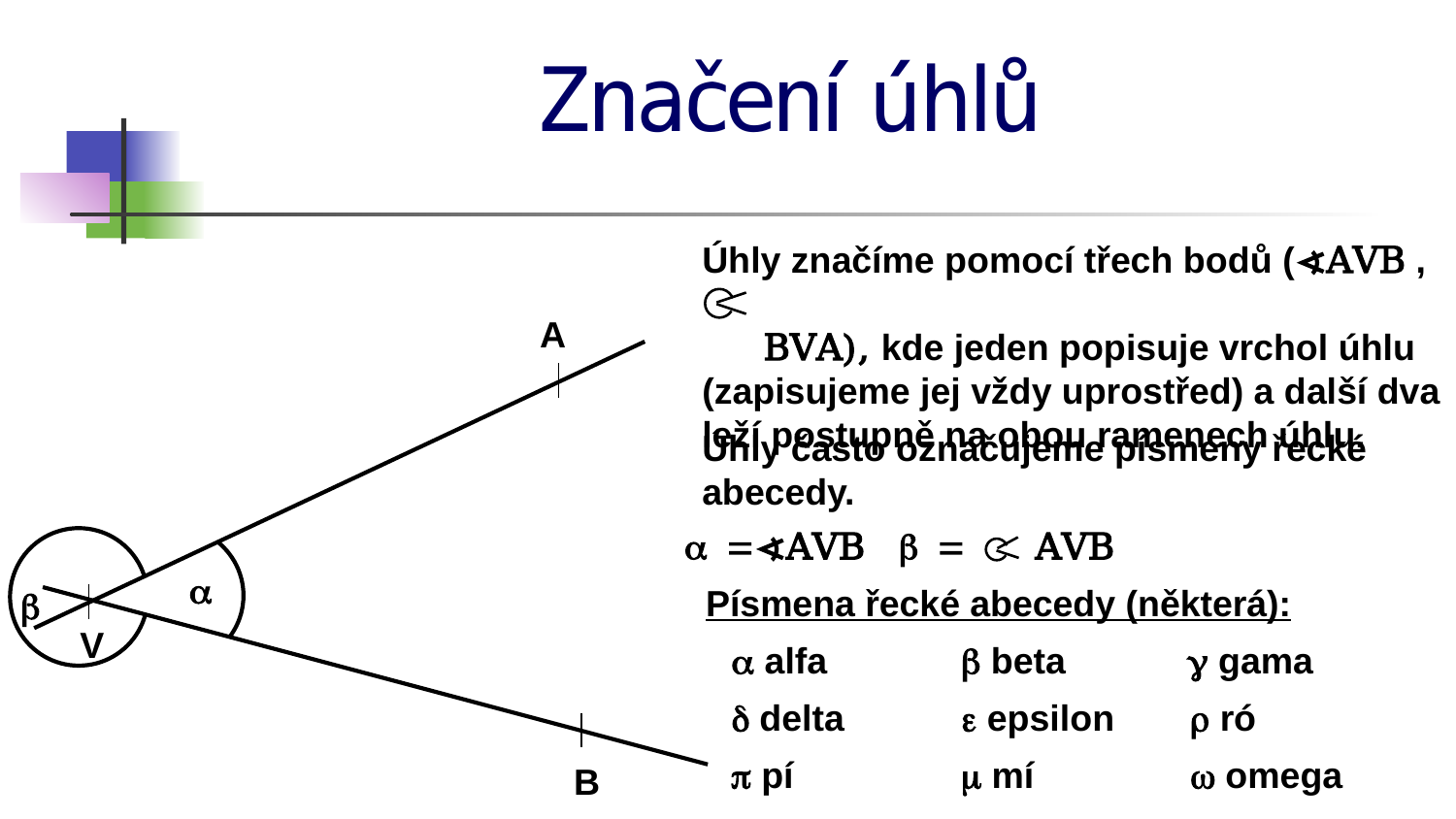

# Značení úhlů
Úhly značíme pomocí třech bodů (∢AVB ,
      BVA), kde jeden popisuje vrchol úhlu (zapisujeme jej vždy uprostřed) a další dva leží postupně na obou ramenech úhlu.

A
Úhly často označujeme písmeny řecké abecedy.
α =∢AVB
β =      AVB

α
Písmena řecké abecedy (některá):
β
V
α alfa
β beta
γ gama
δ delta
ε epsilon
ρ ró
π pí
μ mí
ω omega
B